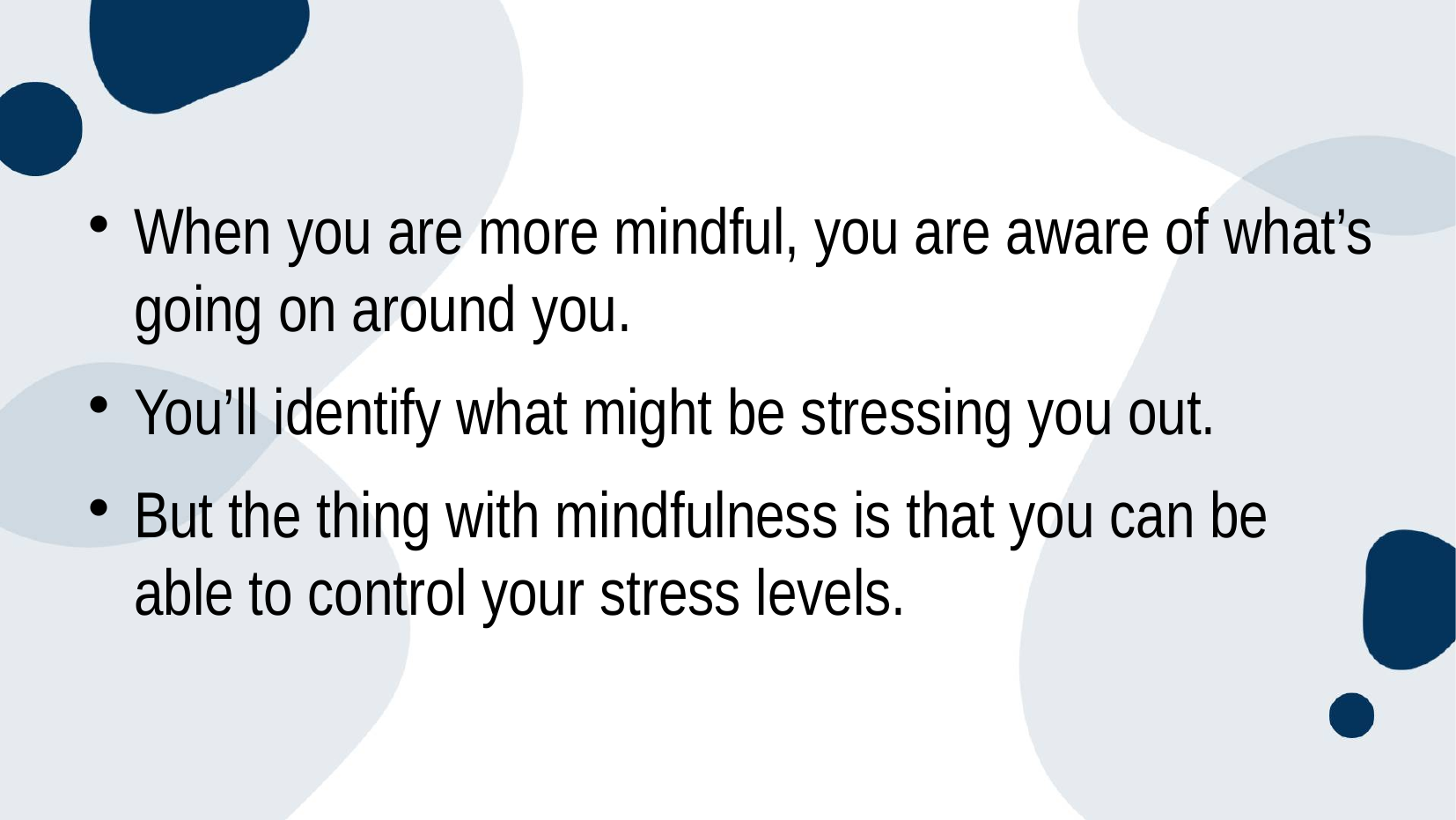

#
When you are more mindful, you are aware of what’s going on around you.
You’ll identify what might be stressing you out.
But the thing with mindfulness is that you can be able to control your stress levels.